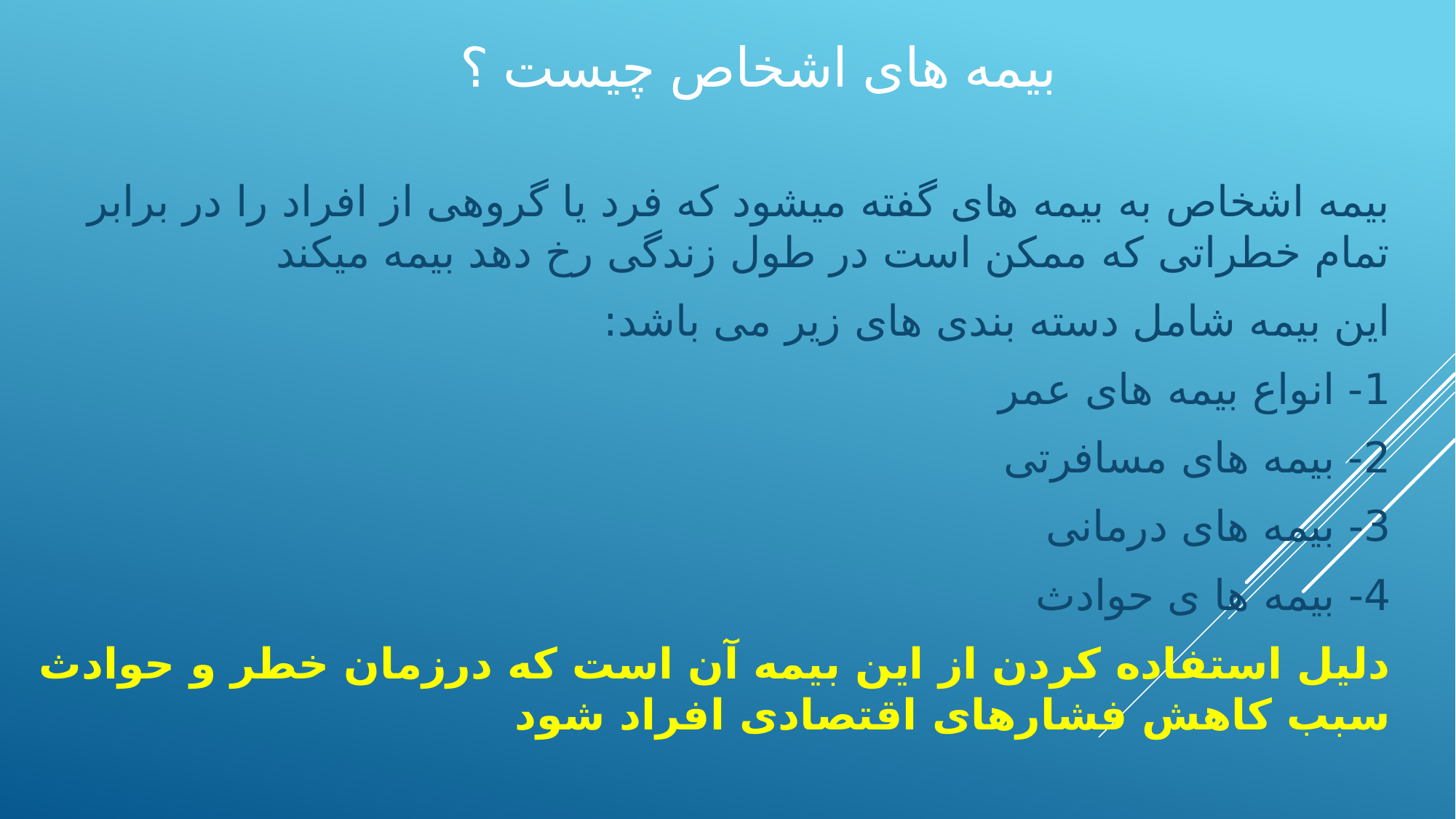

# بیمه های اشخاص چیست ؟
بیمه اشخاص به بیمه های گفته میشود که فرد یا گروهی از افراد را در برابر تمام خطراتی که ممکن است در طول زندگی رخ دهد بیمه میکند
این بیمه شامل دسته بندی های زیر می باشد:
1- انواع بیمه های عمر
2- بیمه های مسافرتی
3- بیمه های درمانی
4- بیمه ها ی حوادث
دلیل استفاده کردن از این بیمه آن است که درزمان خطر و حوادث سبب کاهش فشارهای اقتصادی افراد شود